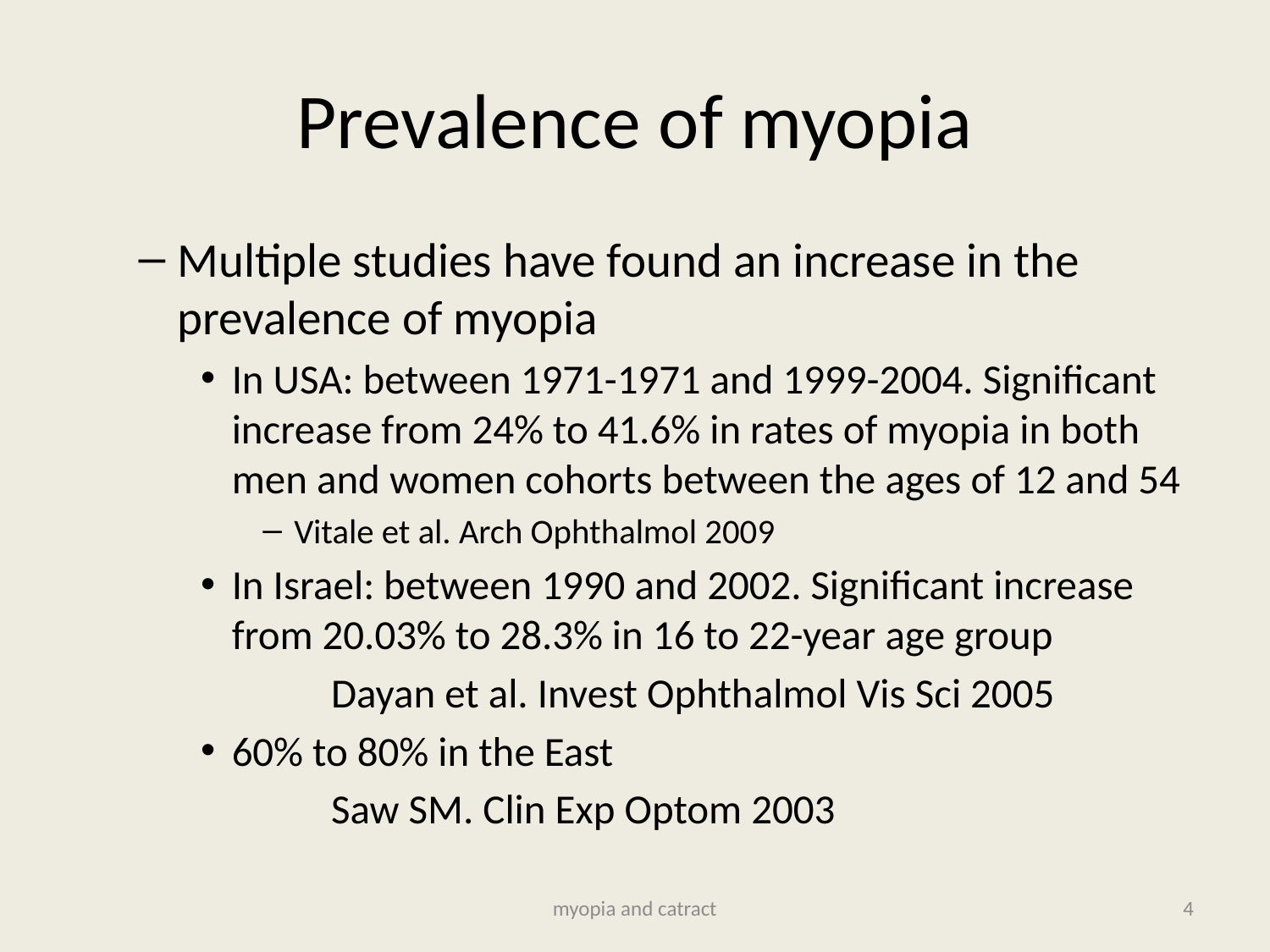

# Prevalence of myopia
Multiple studies have found an increase in the prevalence of myopia
In USA: between 1971-1971 and 1999-2004. Significant increase from 24% to 41.6% in rates of myopia in both men and women cohorts between the ages of 12 and 54
Vitale et al. Arch Ophthalmol 2009
In Israel: between 1990 and 2002. Significant increase from 20.03% to 28.3% in 16 to 22-year age group
              Dayan et al. Invest Ophthalmol Vis Sci 2005
60% to 80% in the East
              Saw SM. Clin Exp Optom 2003

myopia and catract
4